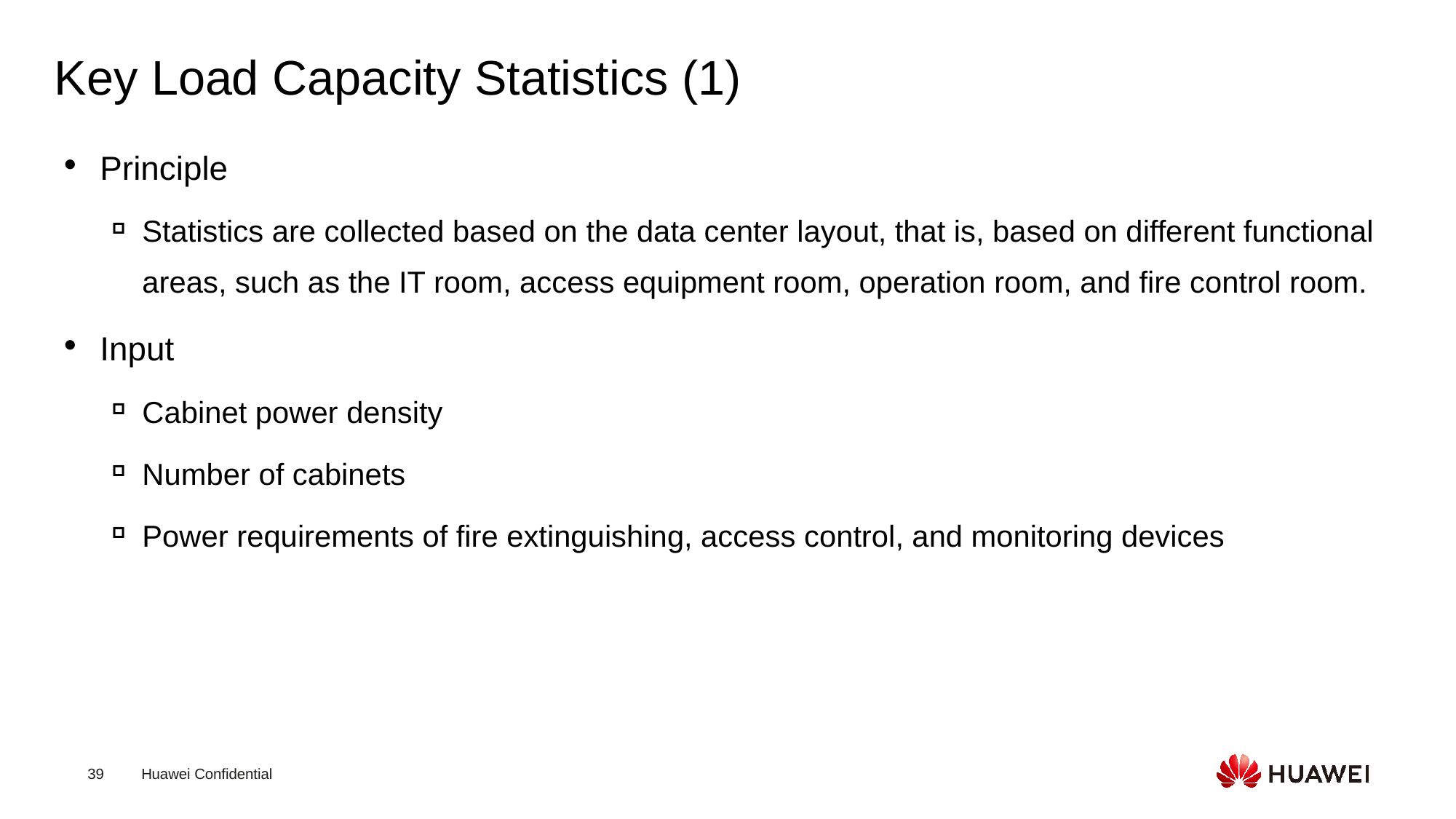

# Key Load Capacity Statistics (1)
Principle
Statistics are collected based on the data center layout, that is, based on different functional areas, such as the IT room, access equipment room, operation room, and fire control room.
Input
Cabinet power density
Number of cabinets
Power requirements of fire extinguishing, access control, and monitoring devices